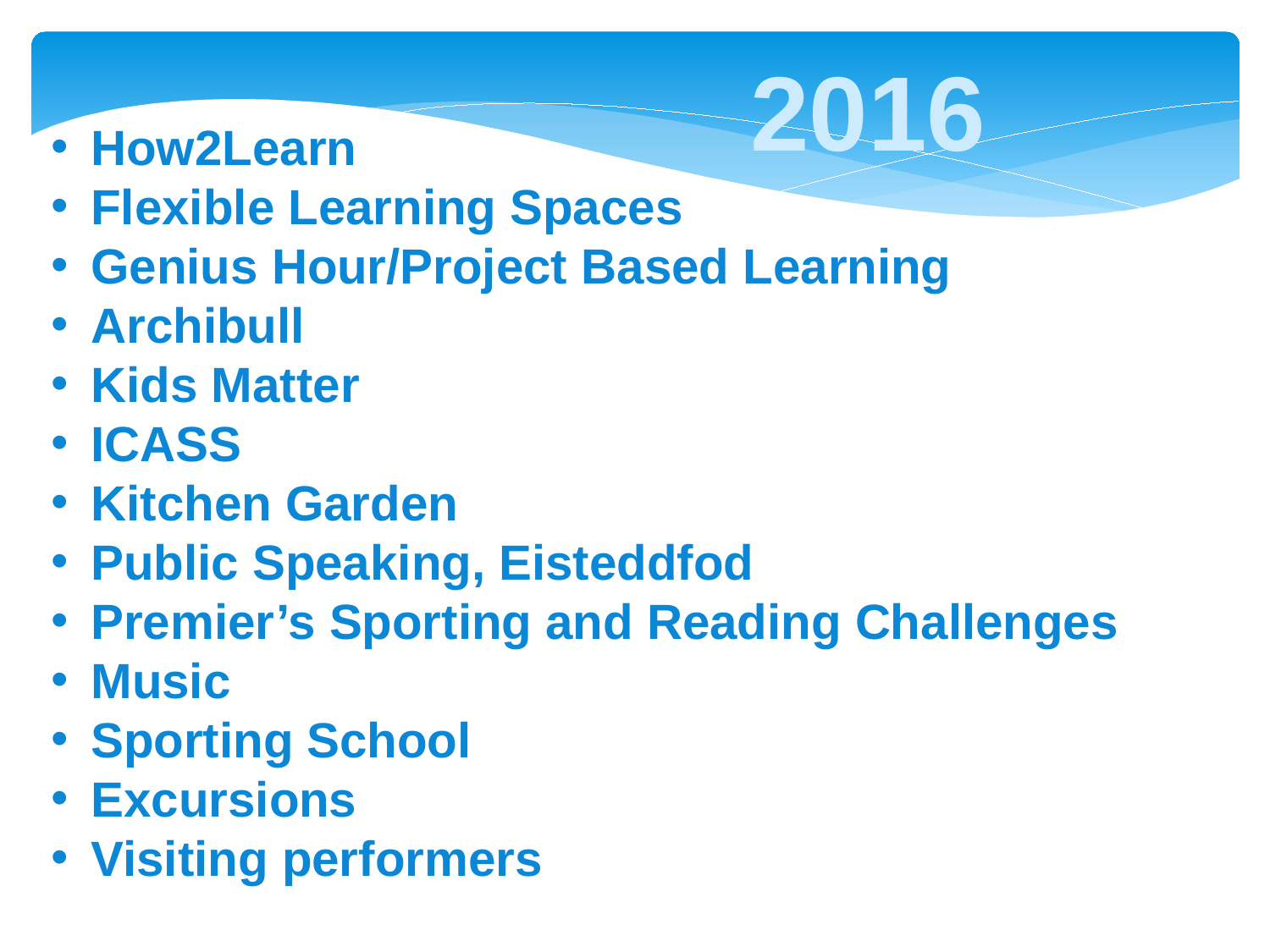

2016
How2Learn
Flexible Learning Spaces
Genius Hour/Project Based Learning
Archibull
Kids Matter
ICASS
Kitchen Garden
Public Speaking, Eisteddfod
Premier’s Sporting and Reading Challenges
Music
Sporting School
Excursions
Visiting performers